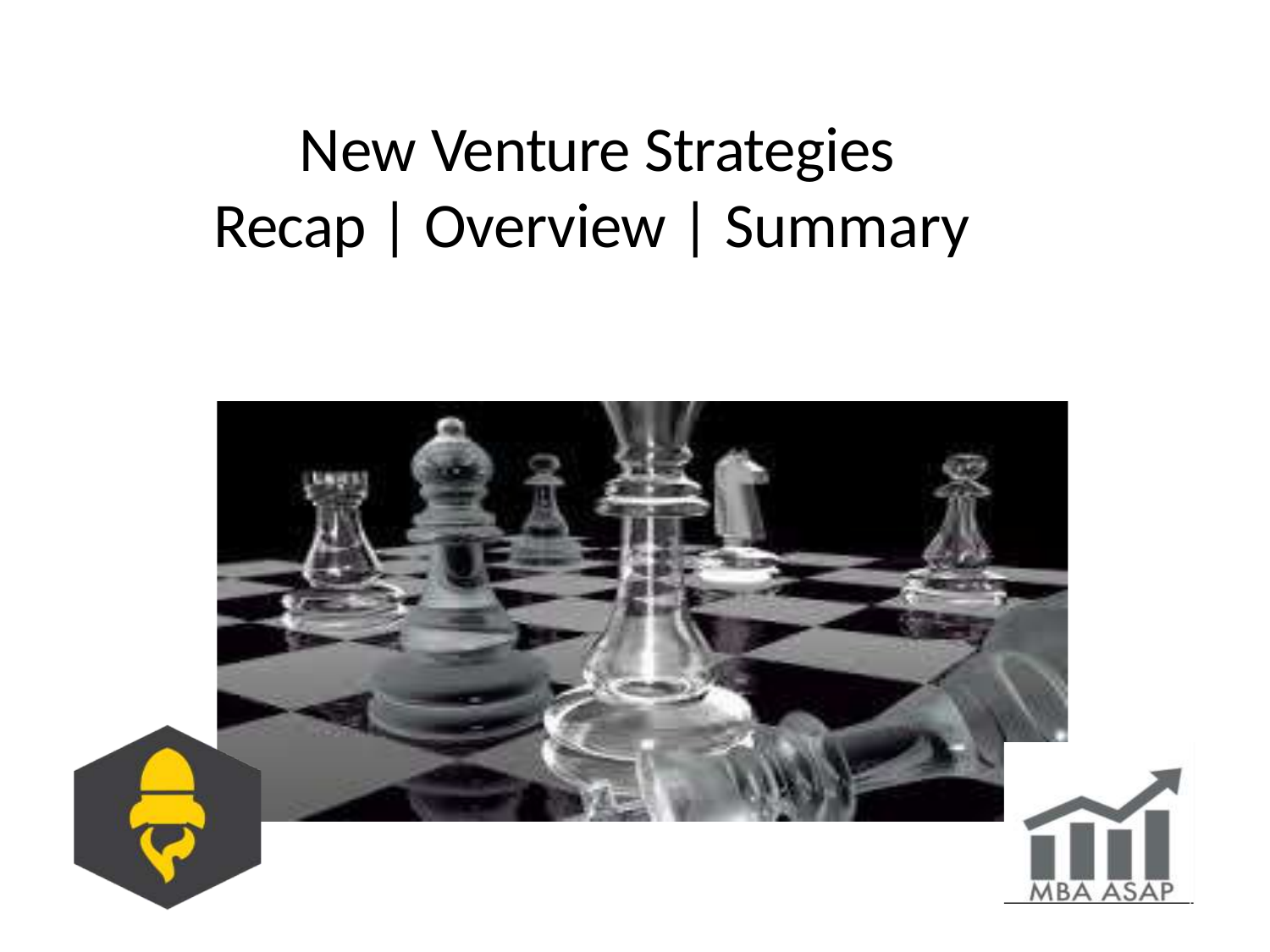

# New Venture Strategies  Recap | Overview | Summary